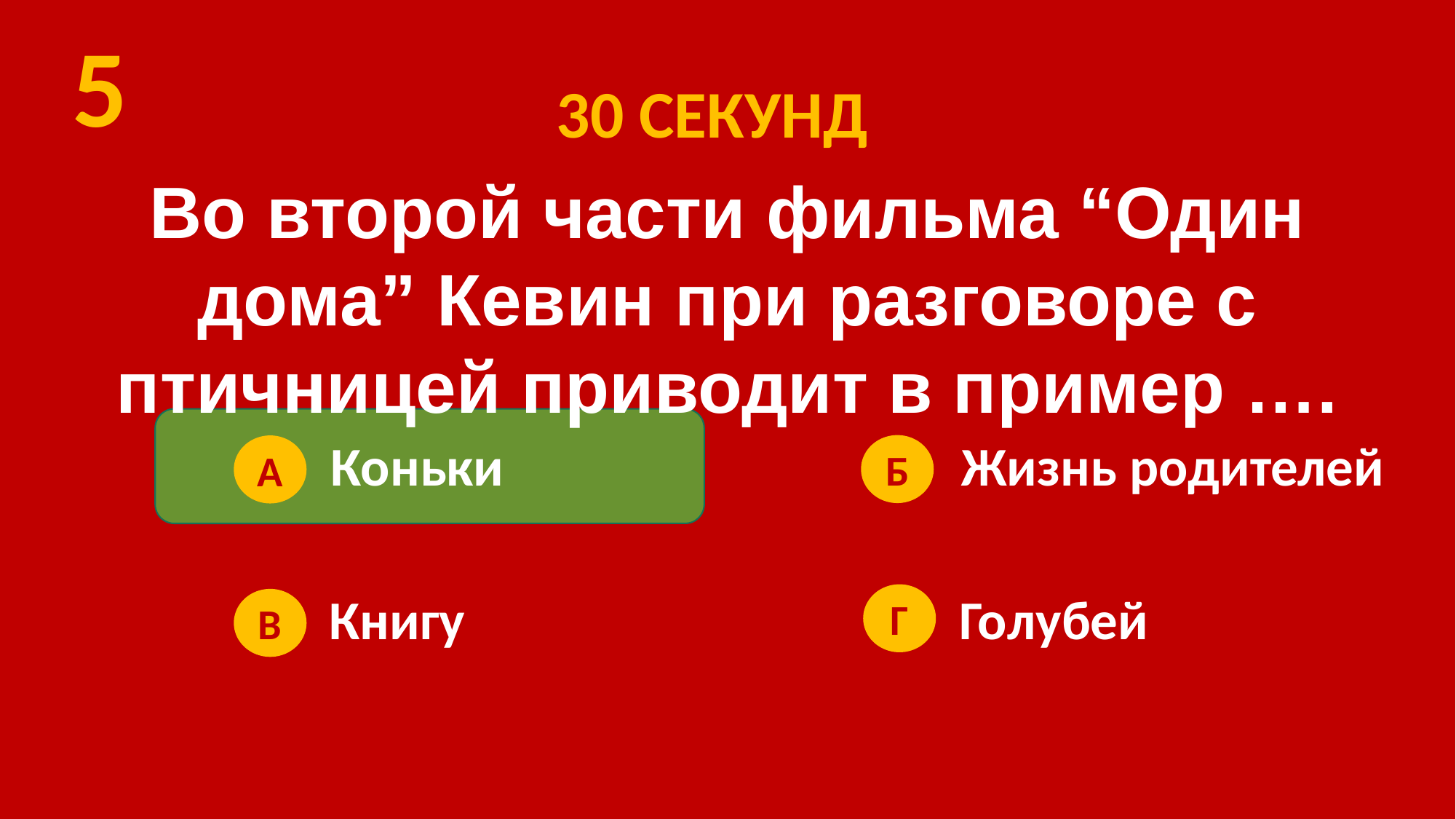

5
30 СЕКУНД
Во второй части фильма “Один дома” Кевин при разговоре с птичницей приводит в пример ….

Коньки
Жизнь родителей
Б
А
Книгу
Голубей
Г
В